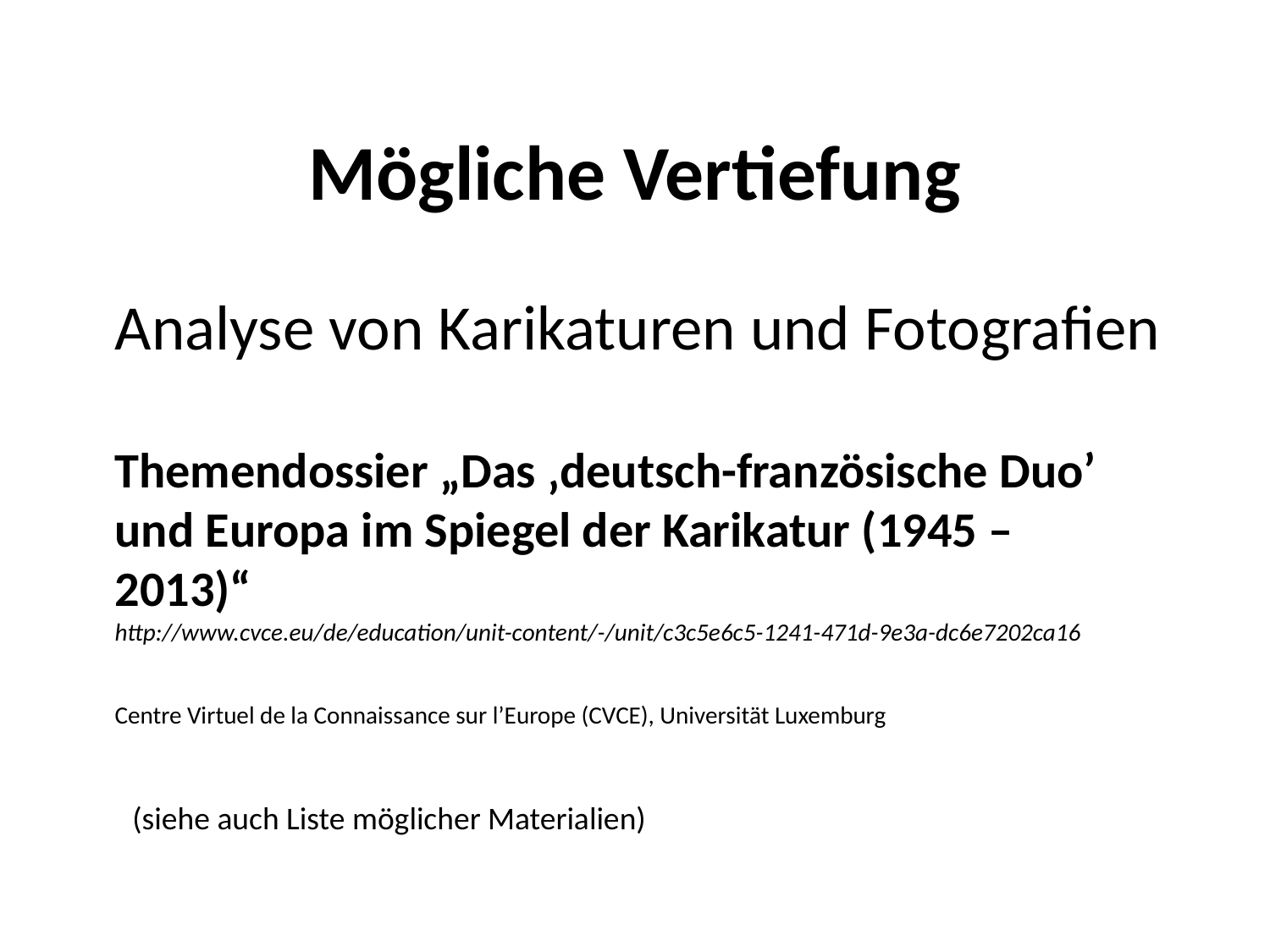

# Mögliche Vertiefung
Analyse von Karikaturen und Fotografien
Themendossier „Das ‚deutsch-französische Duo’ und Europa im Spiegel der Karikatur (1945 – 2013)“
http://www.cvce.eu/de/education/unit-content/-/unit/c3c5e6c5-1241-471d-9e3a-dc6e7202ca16

Centre Virtuel de la Connaissance sur l’Europe (CVCE), Universität Luxemburg
(siehe auch Liste möglicher Materialien)